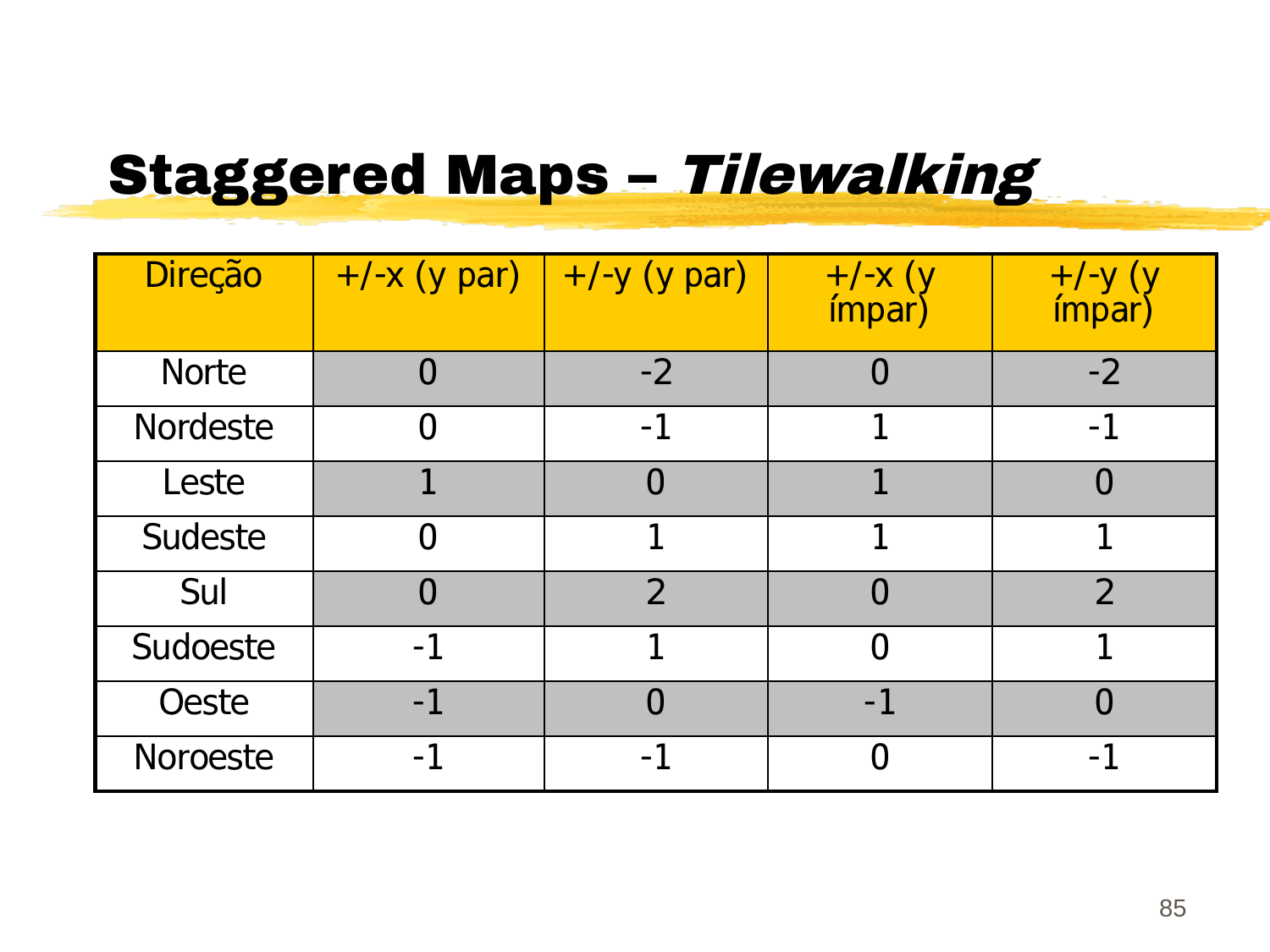

# Staggered Maps – Tilewalking
| Direção | +/-x (y par) | +/-y (y par) | +/-x (y ímpar) | +/-y (y ímpar) |
| --- | --- | --- | --- | --- |
| Norte | 0 | -2 | 0 | -2 |
| Nordeste | 0 | -1 | 1 | -1 |
| Leste | 1 | 0 | 1 | 0 |
| Sudeste | 0 | 1 | 1 | 1 |
| Sul | 0 | 2 | 0 | 2 |
| Sudoeste | -1 | 1 | 0 | 1 |
| Oeste | -1 | 0 | -1 | 0 |
| Noroeste | -1 | -1 | 0 | -1 |
85